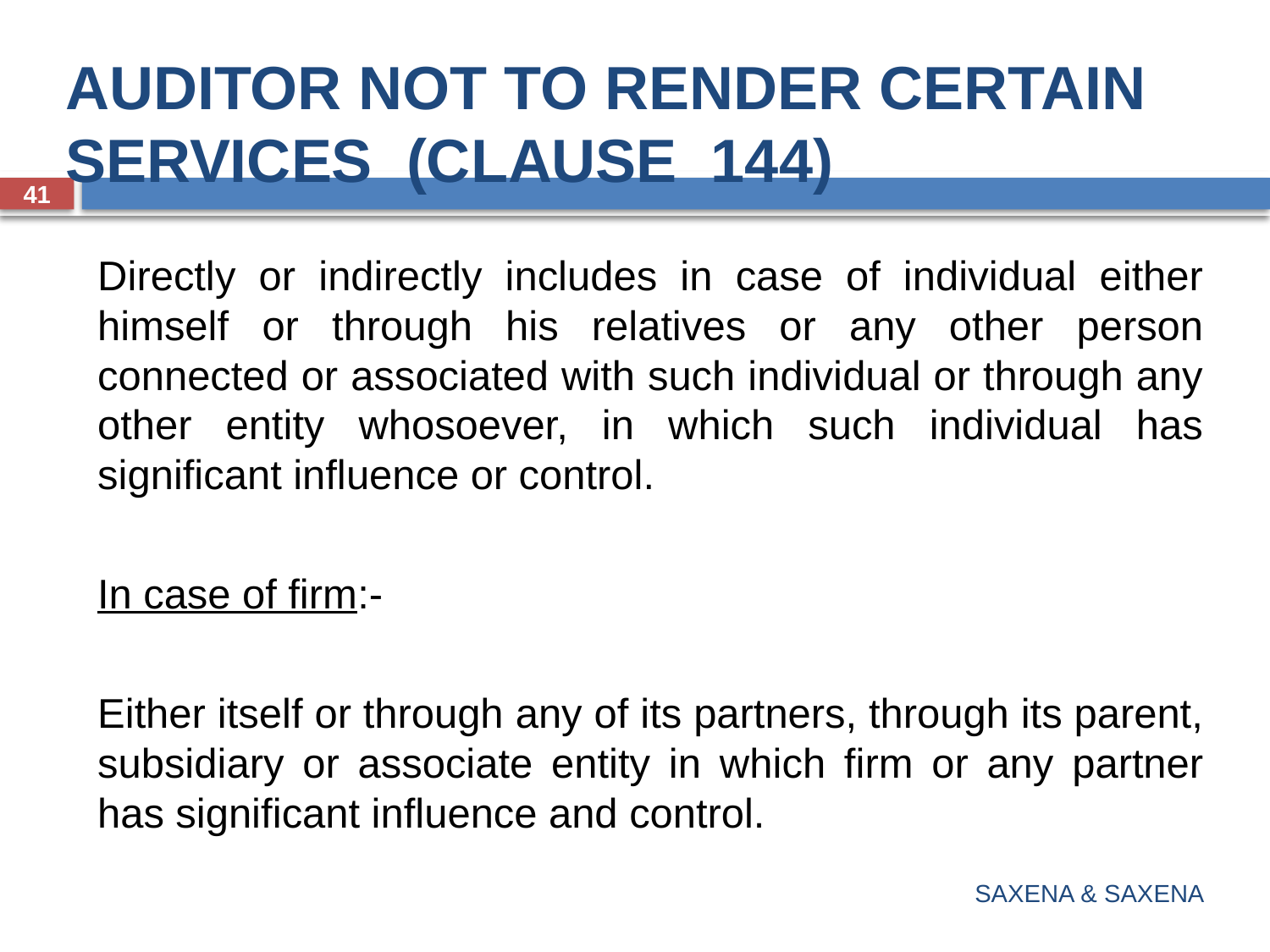

# AUDITOR NOT TO RENDER CERTAIN SERVICES  (CLAUSE  144)
41
Directly or indirectly includes in case of individual either himself or through his relatives or any other person connected or associated with such individual or through any other entity whosoever, in which such individual has significant influence or control.

In case of firm:-

Either itself or through any of its partners, through its parent, subsidiary or associate entity in which firm or any partner has significant influence and control.

SAXENA & SAXENA